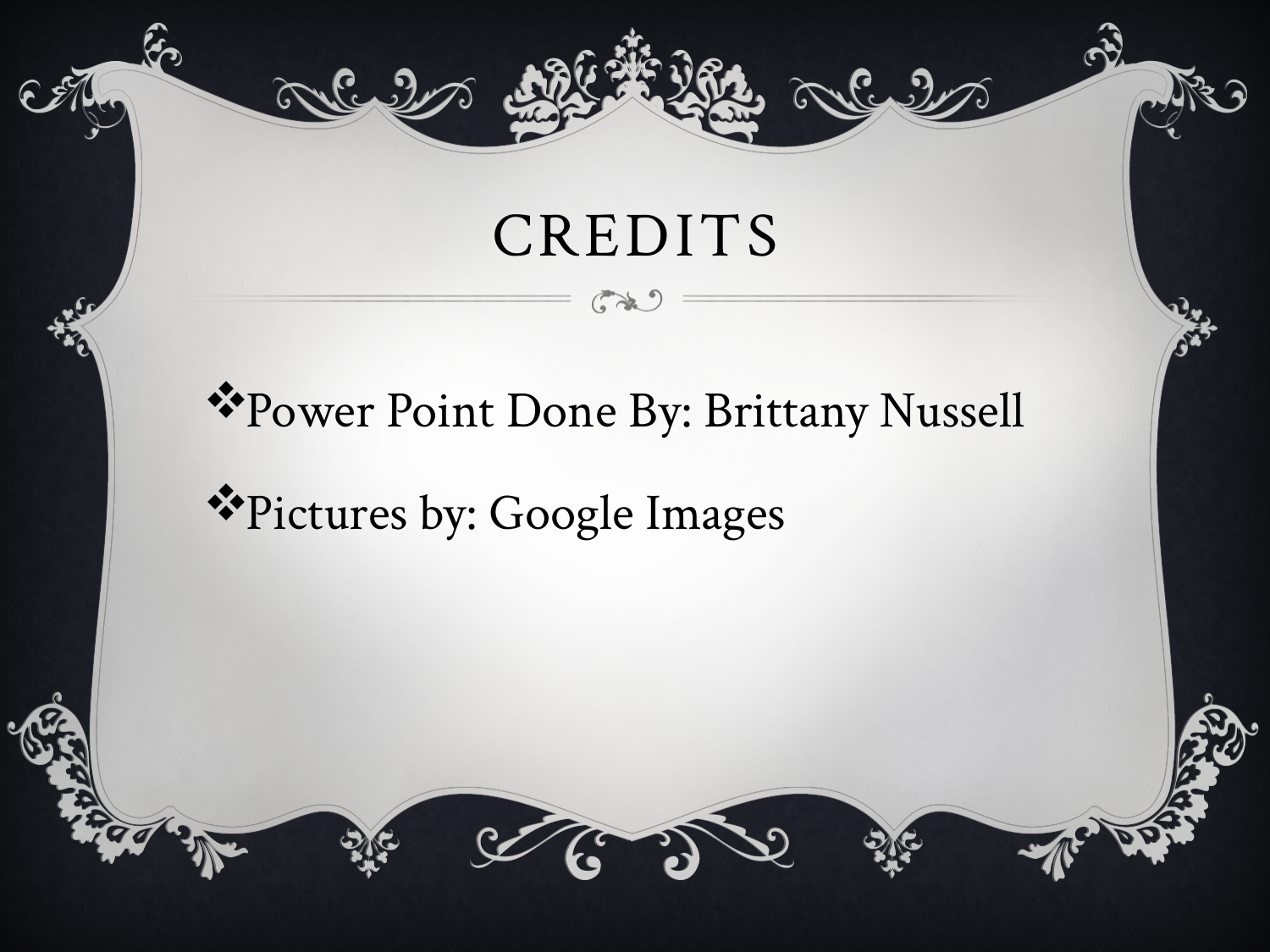

# credits
Power Point Done By: Brittany Nussell
Pictures by: Google Images